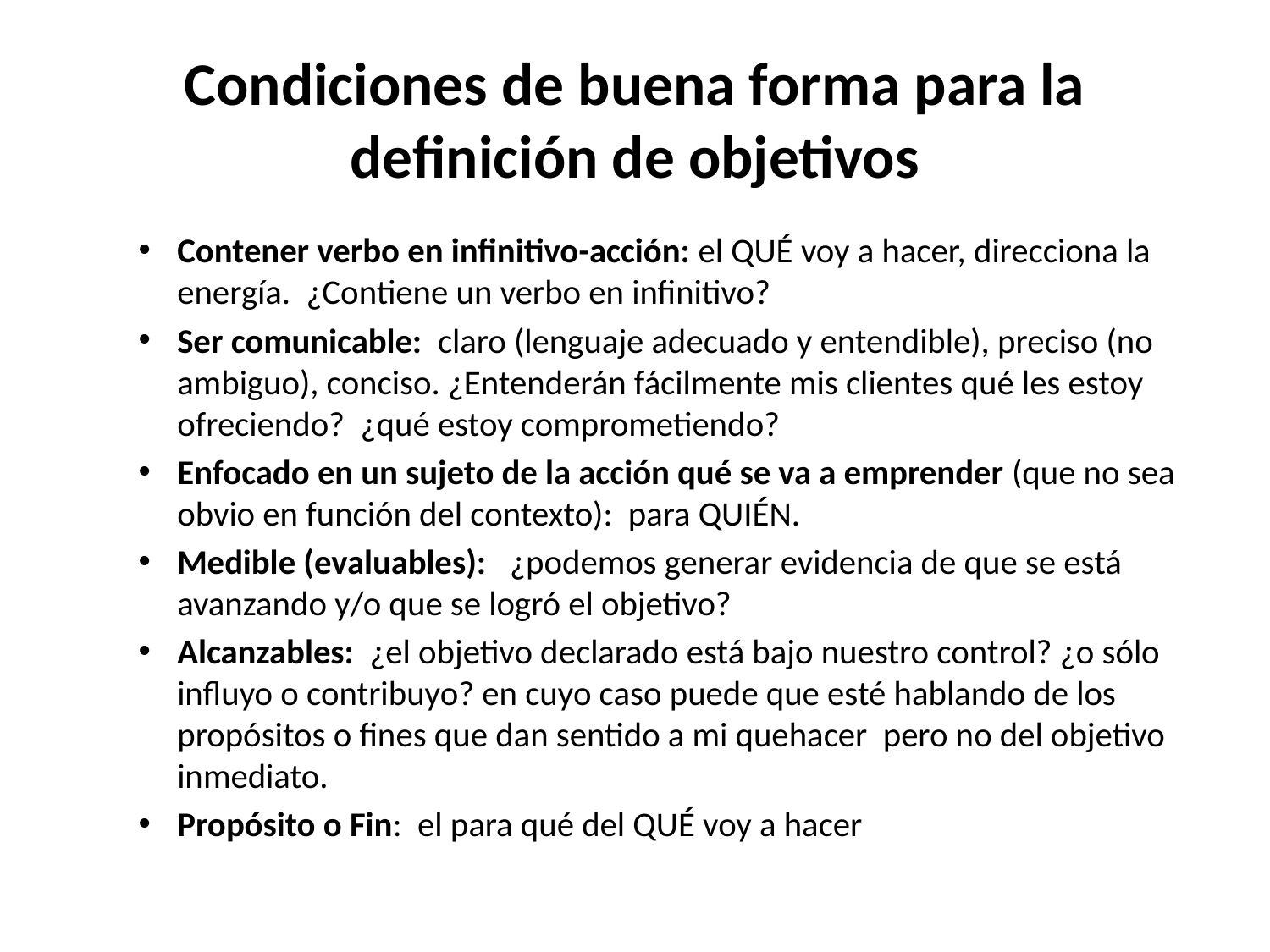

# Condiciones de buena forma para la definición de objetivos
Contener verbo en infinitivo-acción: el QUÉ voy a hacer, direcciona la energía.  ¿Contiene un verbo en infinitivo?
Ser comunicable:  claro (lenguaje adecuado y entendible), preciso (no ambiguo), conciso. ¿Entenderán fácilmente mis clientes qué les estoy ofreciendo?  ¿qué estoy comprometiendo?
Enfocado en un sujeto de la acción qué se va a emprender (que no sea obvio en función del contexto):  para QUIÉN.
Medible (evaluables):   ¿podemos generar evidencia de que se está avanzando y/o que se logró el objetivo?
Alcanzables:  ¿el objetivo declarado está bajo nuestro control? ¿o sólo influyo o contribuyo? en cuyo caso puede que esté hablando de los propósitos o fines que dan sentido a mi quehacer  pero no del objetivo inmediato.
Propósito o Fin:  el para qué del QUÉ voy a hacer